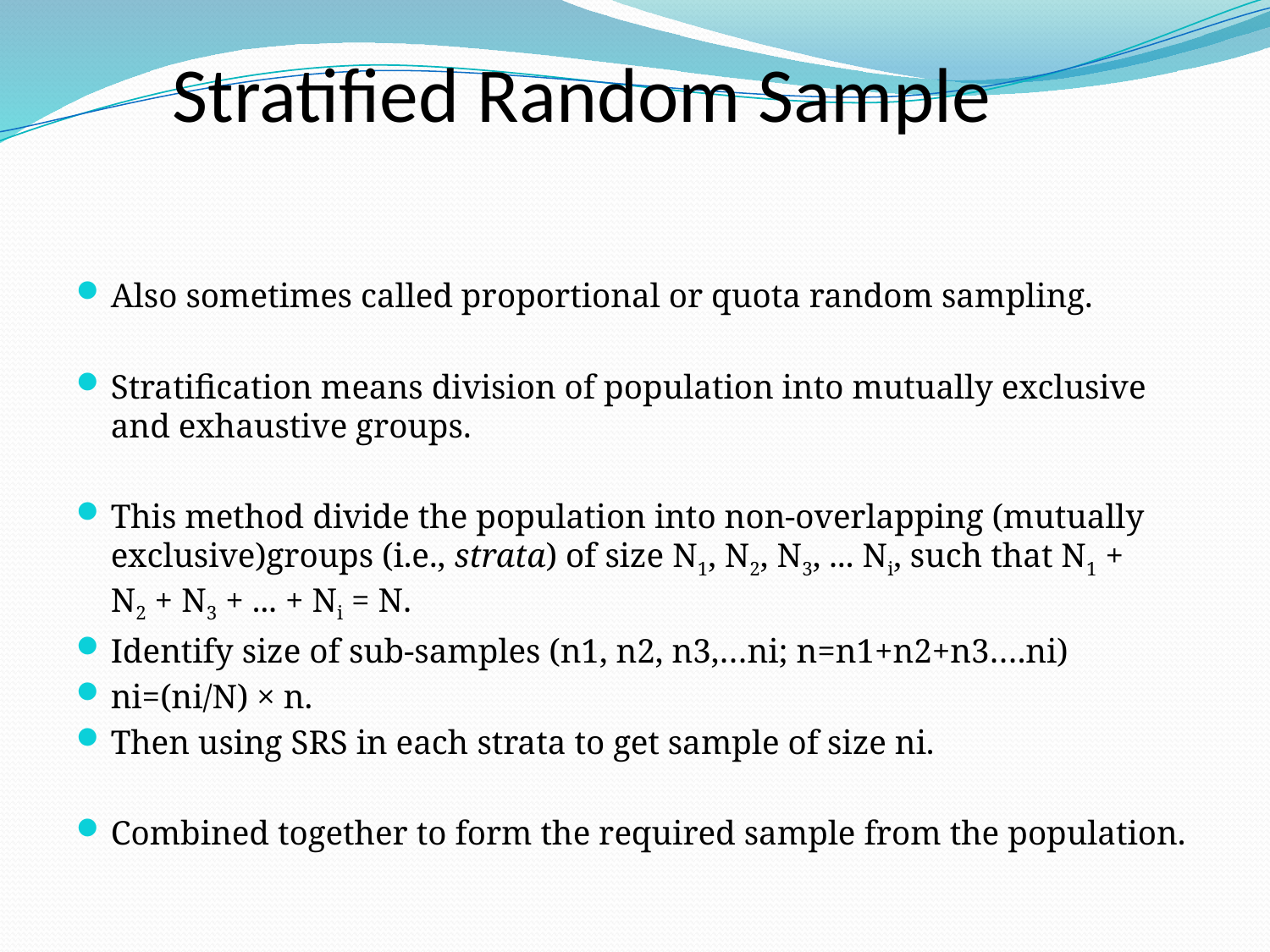

Stratified Random Sample

Also sometimes called proportional or quota random sampling.

Stratification means division of population into mutually exclusive and exhaustive groups.

This method divide the population into non-overlapping (mutually exclusive)groups (i.e., strata) of size N1, N2, N3, ... Ni, such that N1 + N2 + N3 + ... + Ni = N.
Identify size of sub-samples (n1, n2, n3,…ni; n=n1+n2+n3….ni)
ni=(ni/N) × n.
Then using SRS in each strata to get sample of size ni.

Combined together to form the required sample from the population.